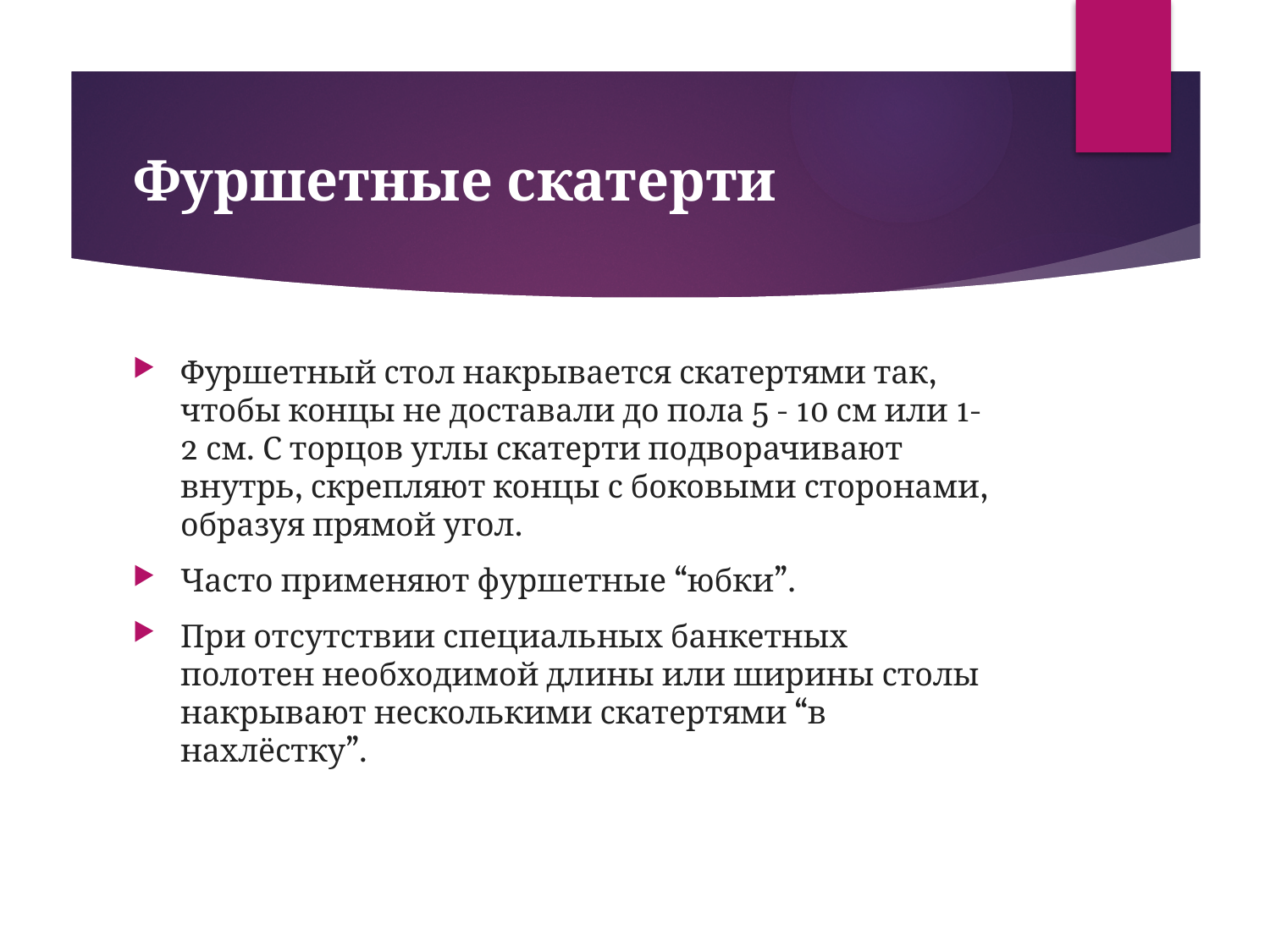

# Фуршетные скатерти
Фуршетный стол накрывается скатертями так, чтобы концы не доставали до пола 5 - 10 см или 1-2 см. С торцов углы скатерти подворачивают внутрь, скрепляют концы с боковыми сторонами, образуя прямой угол.
Часто применяют фуршетные “юбки”.
При отсутствии специальных банкетных полотен необходимой длины или ширины столы накрывают несколькими скатертями “в нахлёстку”.